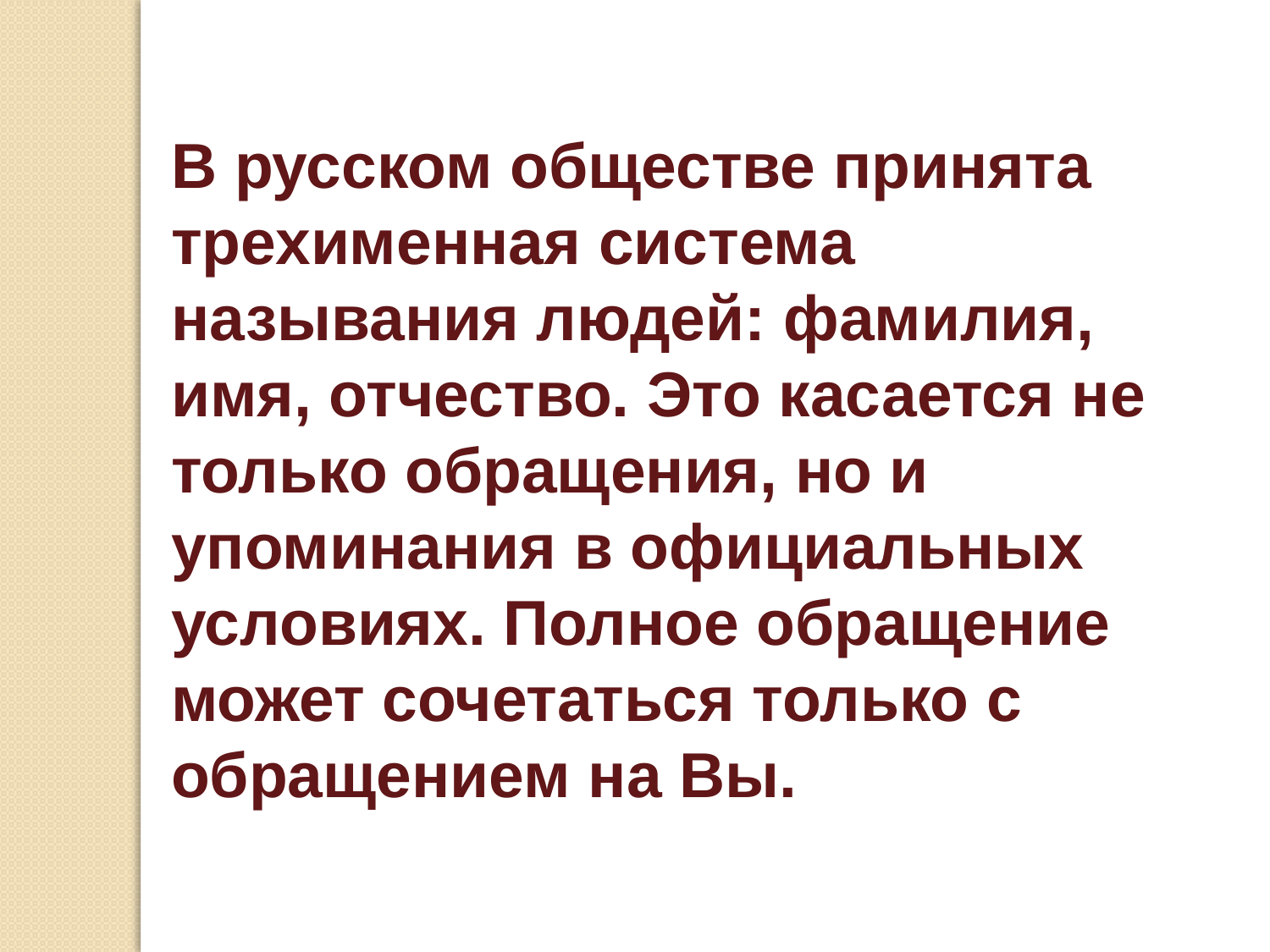

В русском обществе принята трехименная система называния людей: фамилия, имя, отчество. Это касается не только обращения, но и упоминания в официальных условиях. Полное обращение может сочетаться только с обращением на Вы.